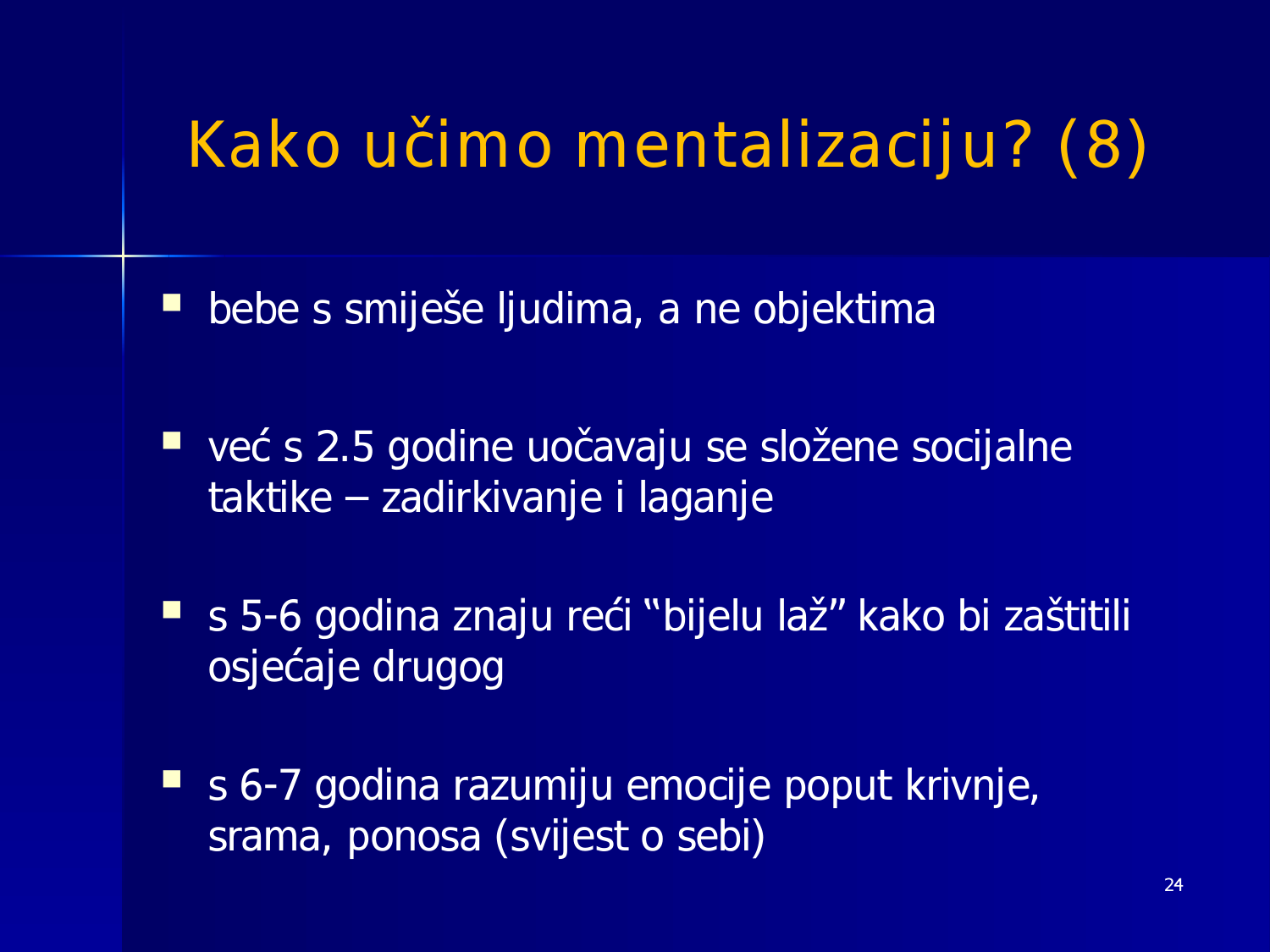

Kako učimo mentalizaciju? (8)
bebe s smiješe ljudima, a ne objektima

već s 2.5 godine uočavaju se složene socijalne taktike – zadirkivanje i laganje

s 5-6 godina znaju reći “bijelu laž” kako bi zaštitili osjećaje drugog

s 6-7 godina razumiju emocije poput krivnje, srama, ponosa (svijest o sebi)
24